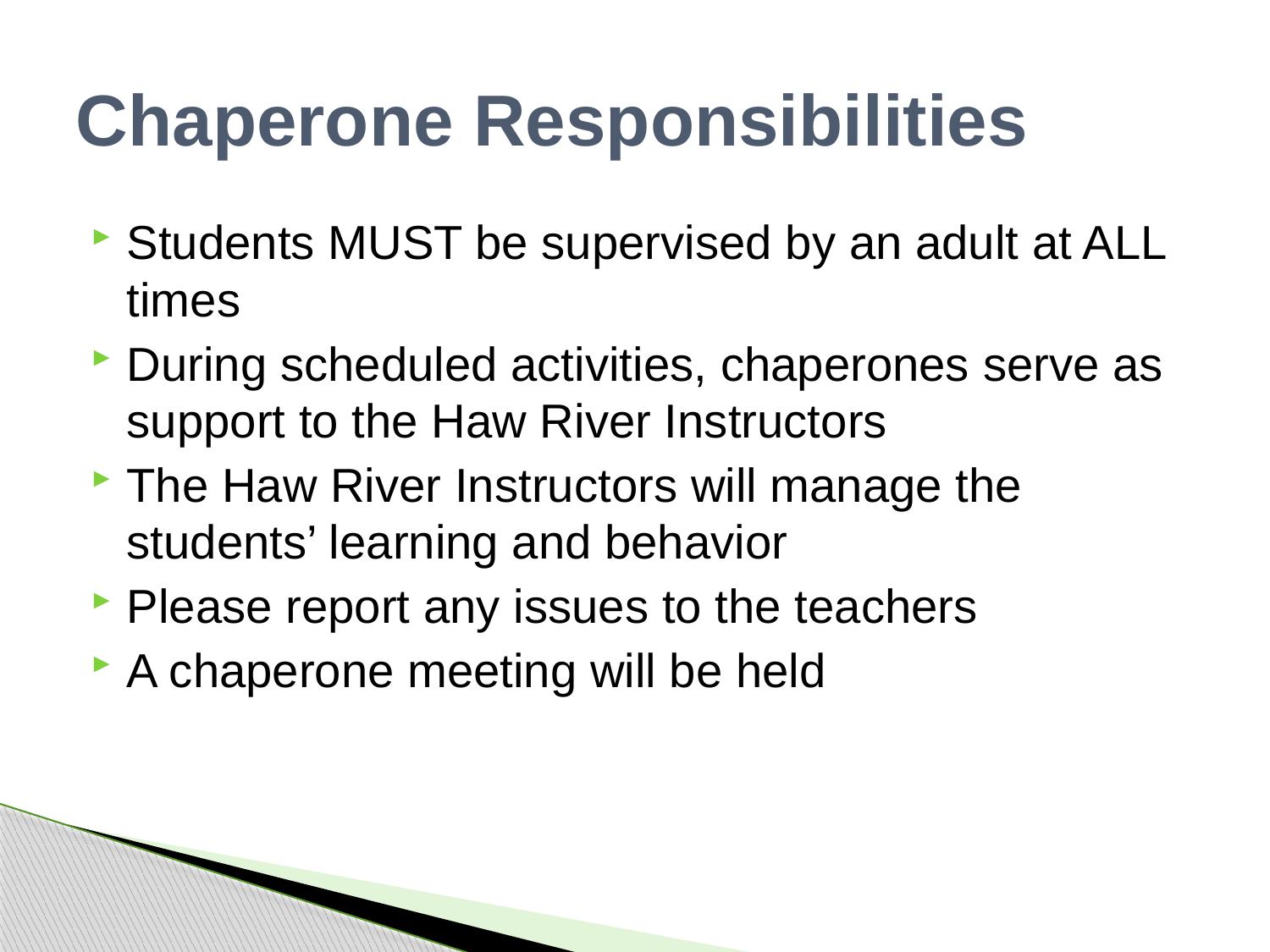

# Chaperone Responsibilities
Students MUST be supervised by an adult at ALL times
During scheduled activities, chaperones serve as support to the Haw River Instructors
The Haw River Instructors will manage the students’ learning and behavior
Please report any issues to the teachers
A chaperone meeting will be held